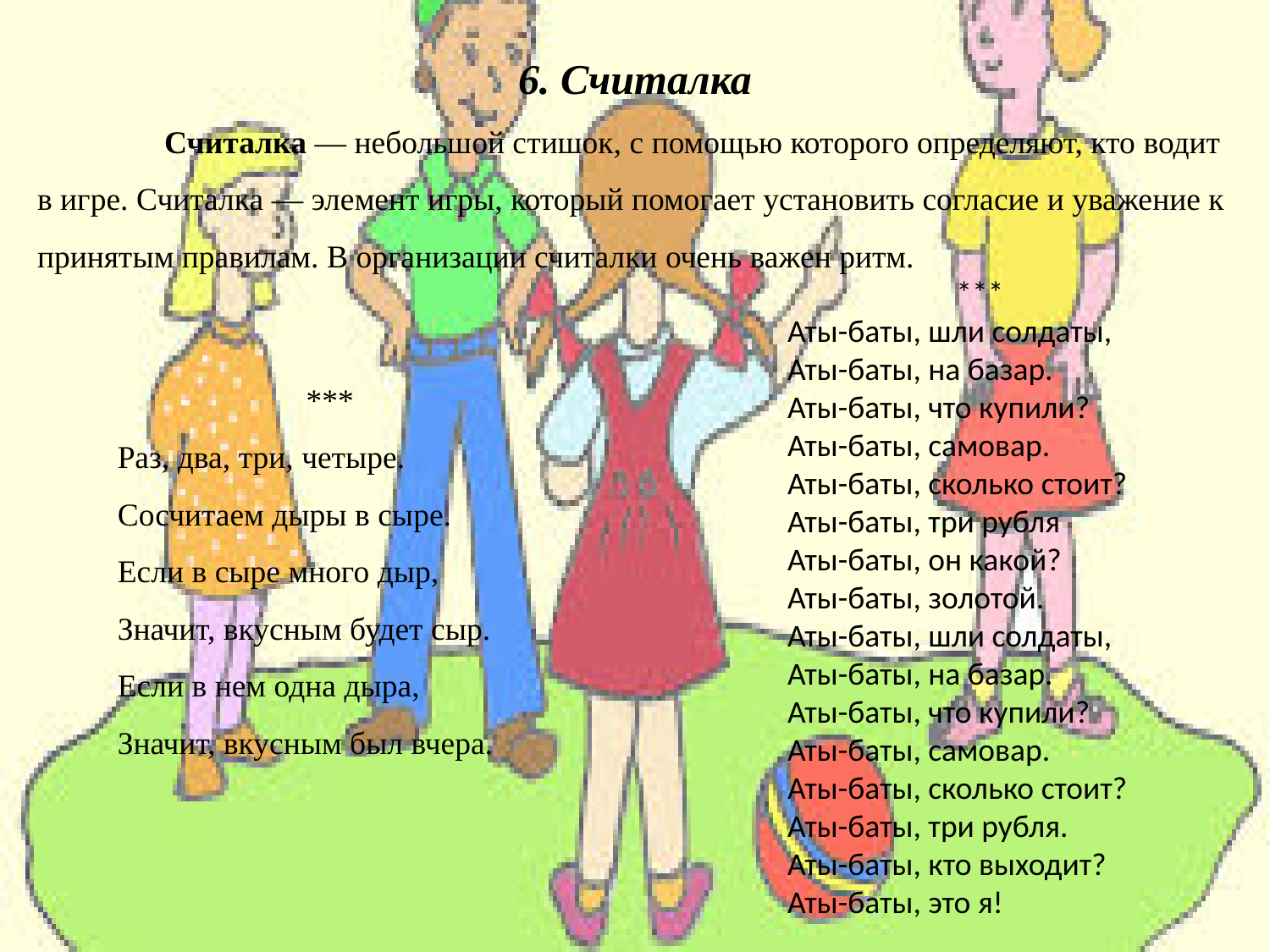

6. Считалка
	Считалка — небольшой стишок, с помощью которого определяют, кто водит в игре. Считалка — элемент игры, который помогает установить согласие и уважение к принятым правилам. В организации считалки очень важен ритм.
***
Аты-баты, шли солдаты,
Аты-баты, на базар.
Аты-баты, что купили?
Аты-баты, самовар.
Аты-баты, сколько стоит?
Аты-баты, три рубля
Аты-баты, он какой?
Аты-баты, золотой.
Аты-баты, шли солдаты,
Аты-баты, на базар.
Аты-баты, что купили?
Аты-баты, самовар.
Аты-баты, сколько стоит?
Аты-баты, три рубля.
Аты-баты, кто выходит?
Аты-баты, это я!
***
Раз, два, три, четыре.
Сосчитаем дыры в сыре.
Если в сыре много дыр,
Значит, вкусным будет сыр.
Если в нем одна дыра,
Значит, вкусным был вчера.